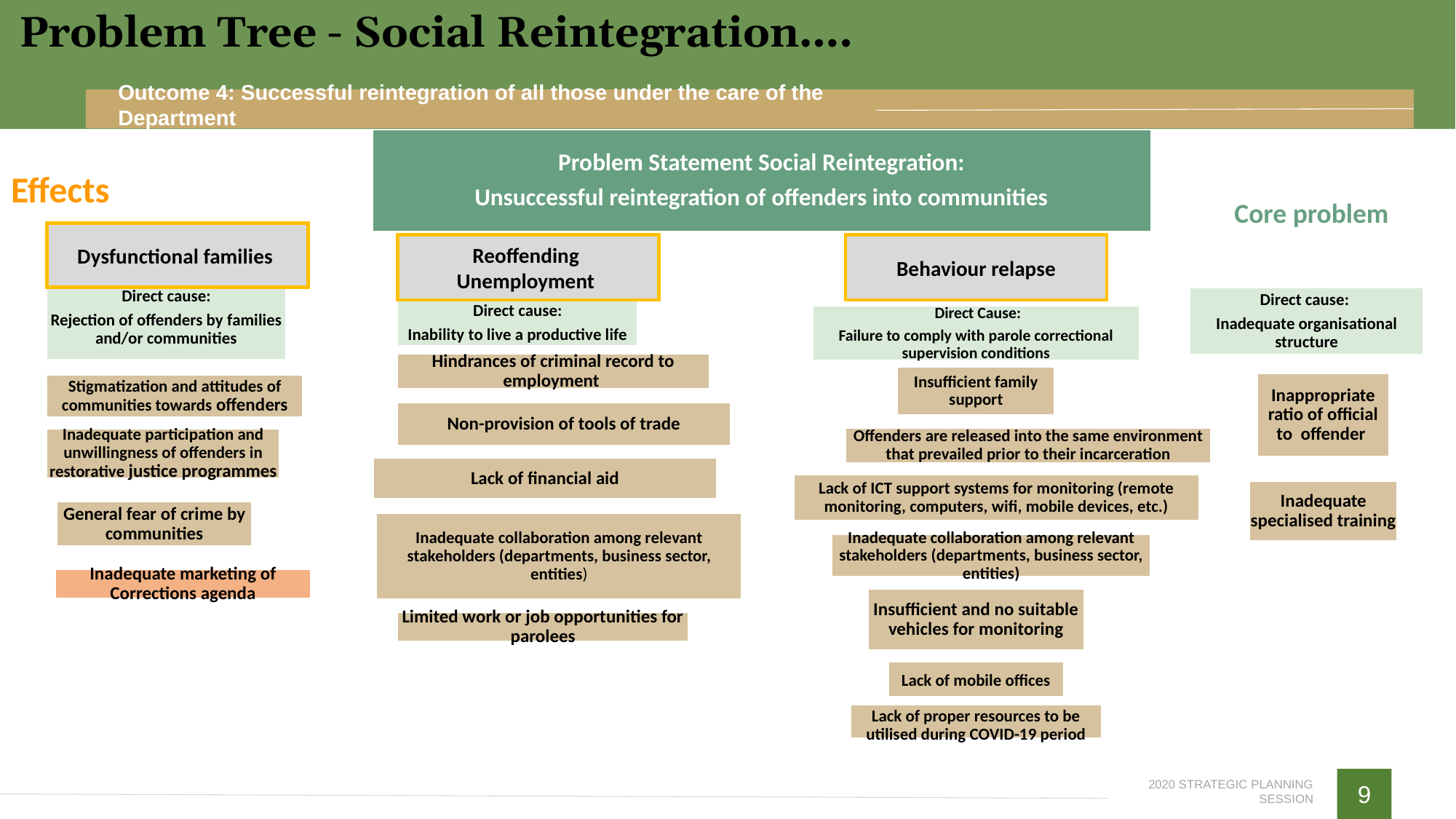

Problem Tree - Social Reintegration….
Outcome 4: Successful reintegration of all those under the care of the Department
Problem Statement Social Reintegration:
Unsuccessful reintegration of offenders into communities
Direct cause:
Rejection of offenders by families and/or communities
Stigmatization and attitudes of communities towards offenders
Inadequate participation and unwillingness of offenders in restorative justice programmes
General fear of crime by communities
Inadequate marketing of Corrections agenda
Direct cause:
Inability to live a productive life
Hindrances of criminal record to employment
Non-provision of tools of trade
Lack of financial aid
Limited work or job opportunities for parolees
Inadequate collaboration among relevant stakeholders (departments, business sector, entities)
 Direct Cause:
Failure to comply with parole correctional supervision conditions
Insufficient family support
Offenders are released into the same environment that prevailed prior to their incarceration
Lack of ICT support systems for monitoring (remote monitoring, computers, wifi, mobile devices, etc.)
Inadequate collaboration among relevant stakeholders (departments, business sector, entities)
Insufficient and no suitable vehicles for monitoring

Lack of mobile offices

Direct cause:
Inadequate organisational structure
Inappropriate ratio of official to  offender
Inadequate specialised training

Lack of proper resources to be utilised during COVID-19 period

Effects
Core problem
Dysfunctional families
Reoffending
Unemployment
Behaviour relapse